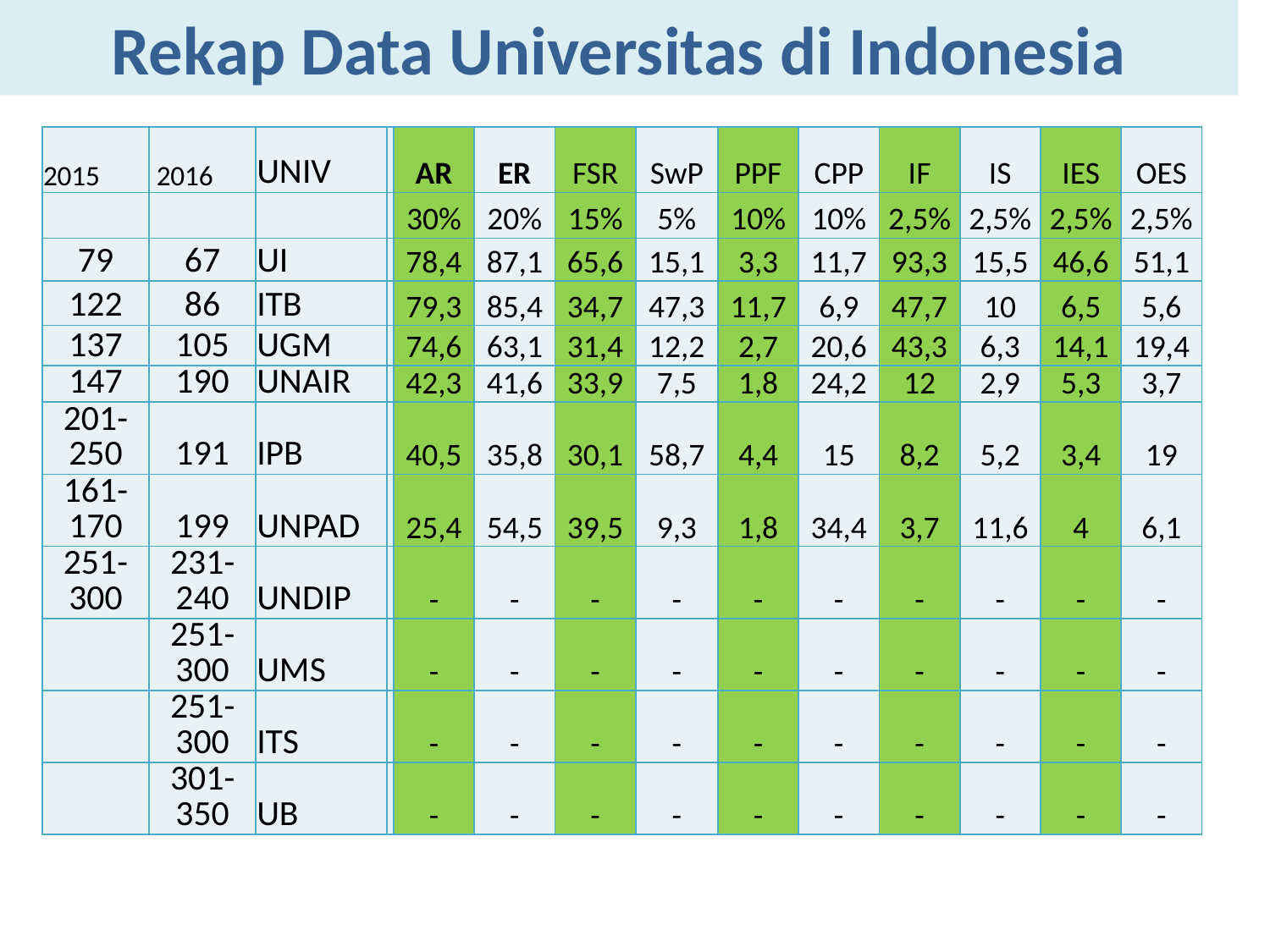

# Rekap Data Universitas di Indonesia
| 2015 | 2016 | UNIV |  | AR | ER | FSR | SwP | PPF | CPP | IF | IS | IES | OES |
| --- | --- | --- | --- | --- | --- | --- | --- | --- | --- | --- | --- | --- | --- |
|  |  |  |  | 30% | 20% | 15% | 5% | 10% | 10% | 2,5% | 2,5% | 2,5% | 2,5% |
| 79 | 67 | UI |  | 78,4 | 87,1 | 65,6 | 15,1 | 3,3 | 11,7 | 93,3 | 15,5 | 46,6 | 51,1 |
| 122 | 86 | ITB |  | 79,3 | 85,4 | 34,7 | 47,3 | 11,7 | 6,9 | 47,7 | 10 | 6,5 | 5,6 |
| 137 | 105 | UGM |  | 74,6 | 63,1 | 31,4 | 12,2 | 2,7 | 20,6 | 43,3 | 6,3 | 14,1 | 19,4 |
| 147 | 190 | UNAIR |  | 42,3 | 41,6 | 33,9 | 7,5 | 1,8 | 24,2 | 12 | 2,9 | 5,3 | 3,7 |
| 201-250 | 191 | IPB |  | 40,5 | 35,8 | 30,1 | 58,7 | 4,4 | 15 | 8,2 | 5,2 | 3,4 | 19 |
| 161-170 | 199 | UNPAD |  | 25,4 | 54,5 | 39,5 | 9,3 | 1,8 | 34,4 | 3,7 | 11,6 | 4 | 6,1 |
| 251-300 | 231-240 | UNDIP |  | - | - | - | - | - | - | - | - | - | - |
|  | 251-300 | UMS |  | - | - | - | - | - | - | - | - | - | - |
|  | 251-300 | ITS |  | - | - | - | - | - | - | - | - | - | - |
|  | 301-350 | UB |  | - | - | - | - | - | - | - | - | - | - |